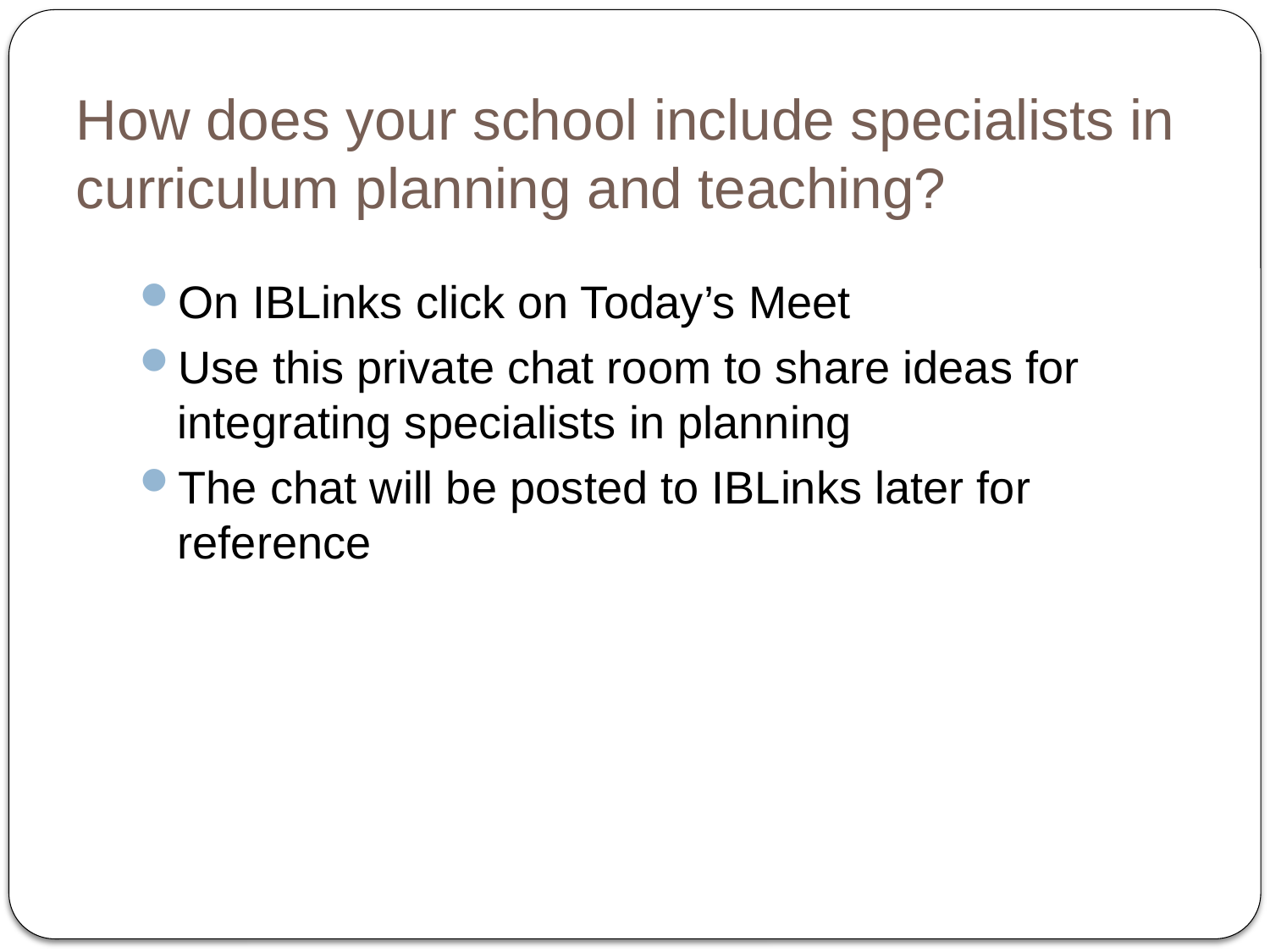

# How does your school include specialists in curriculum planning and teaching?

On IBLinks click on Today’s Meet
Use this private chat room to share ideas for integrating specialists in planning
The chat will be posted to IBLinks later for reference